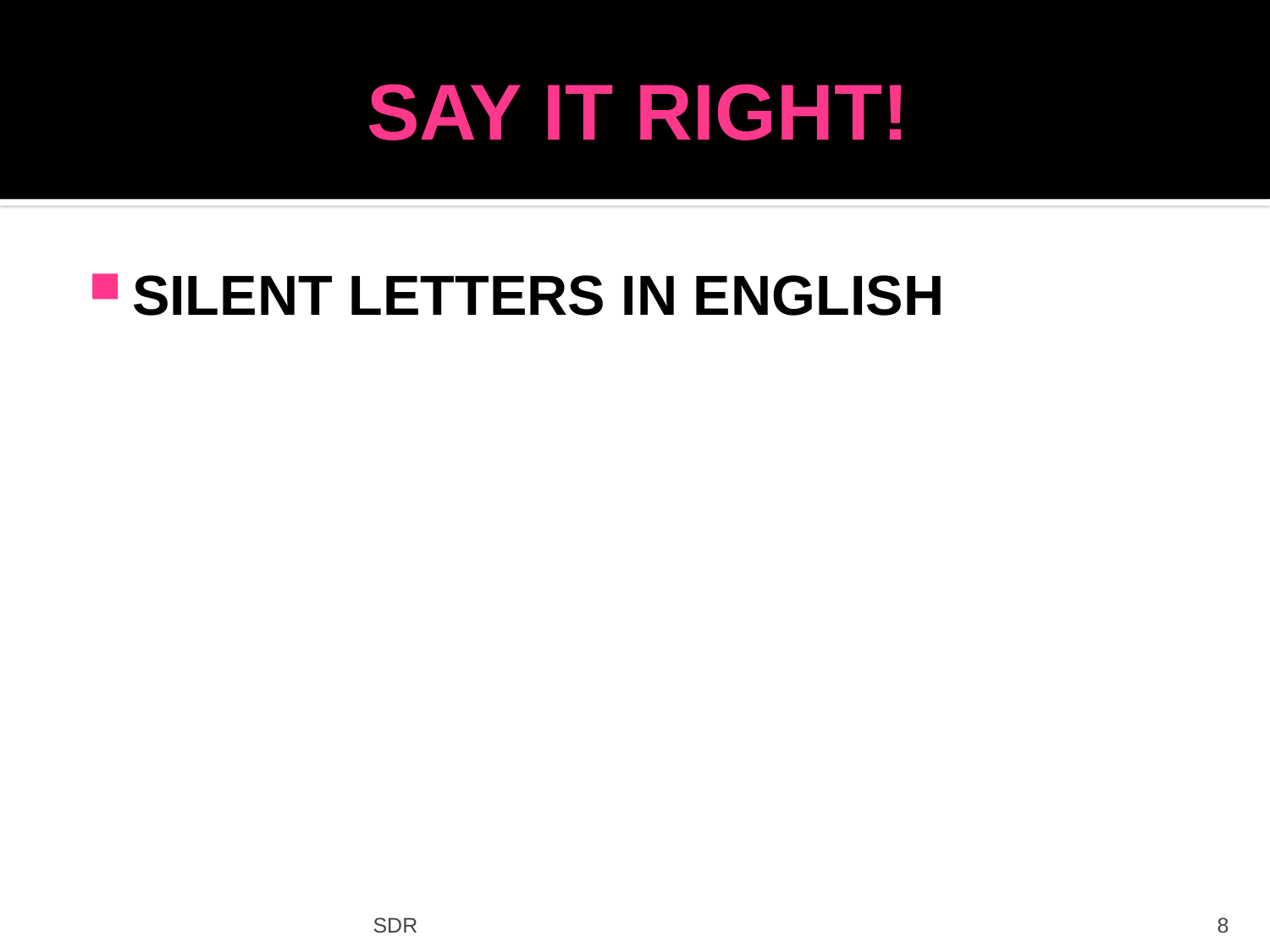

# SAY IT RIGHT!
SILENT LETTERS IN ENGLISH
SDR
8